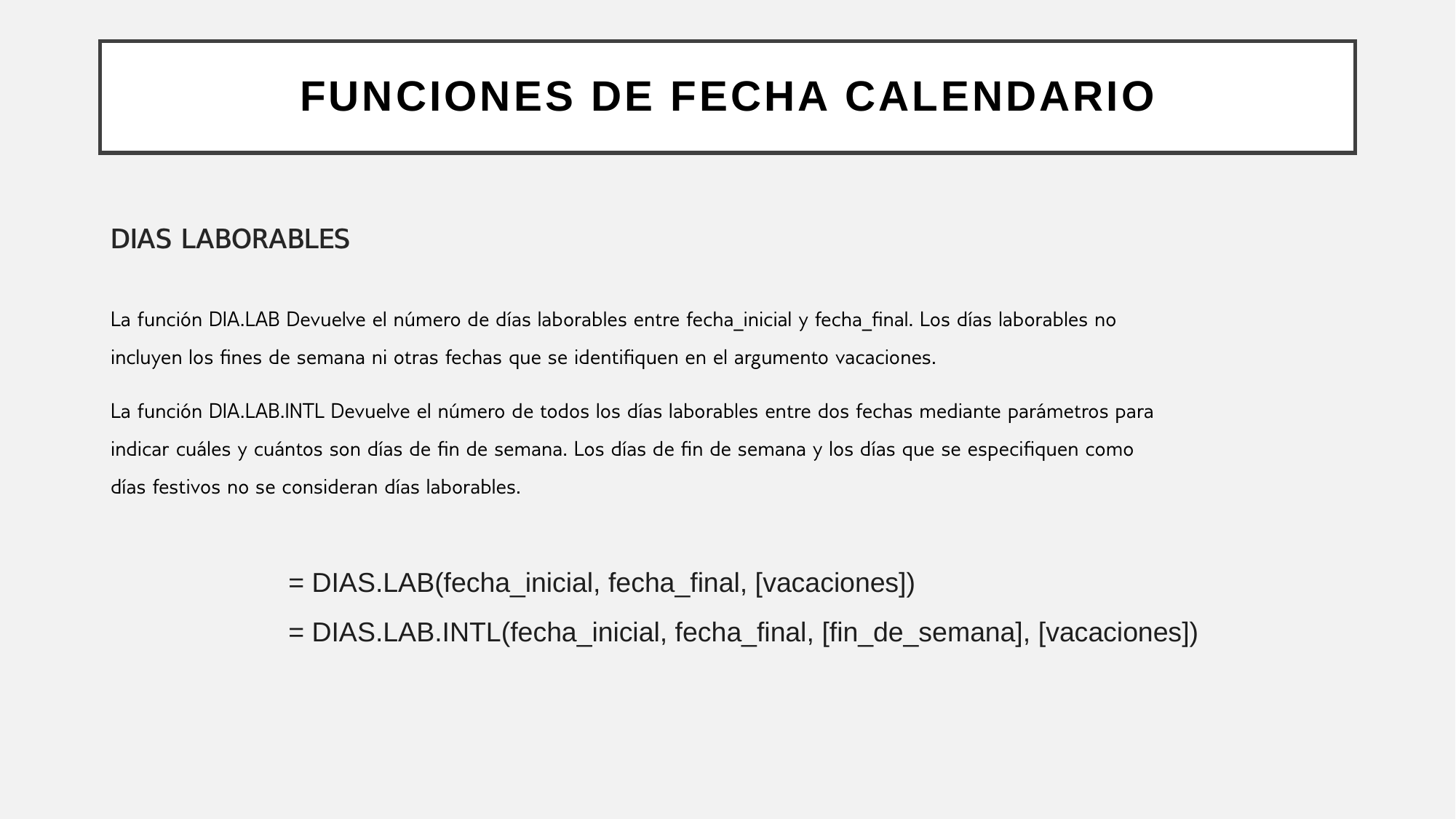

# Funciones de FECHA CALENDARIO
DIAS LABORABLES
La función DIA.LAB Devuelve el número de días laborables entre fecha_inicial y fecha_final. Los días laborables no incluyen los fines de semana ni otras fechas que se identifiquen en el argumento vacaciones.
La función DIA.LAB.INTL Devuelve el número de todos los días laborables entre dos fechas mediante parámetros para indicar cuáles y cuántos son días de fin de semana. Los días de fin de semana y los días que se especifiquen como días festivos no se consideran días laborables.

= DIAS.LAB(fecha_inicial, fecha_final, [vacaciones])
= DIAS.LAB.INTL(fecha_inicial, fecha_final, [fin_de_semana], [vacaciones])